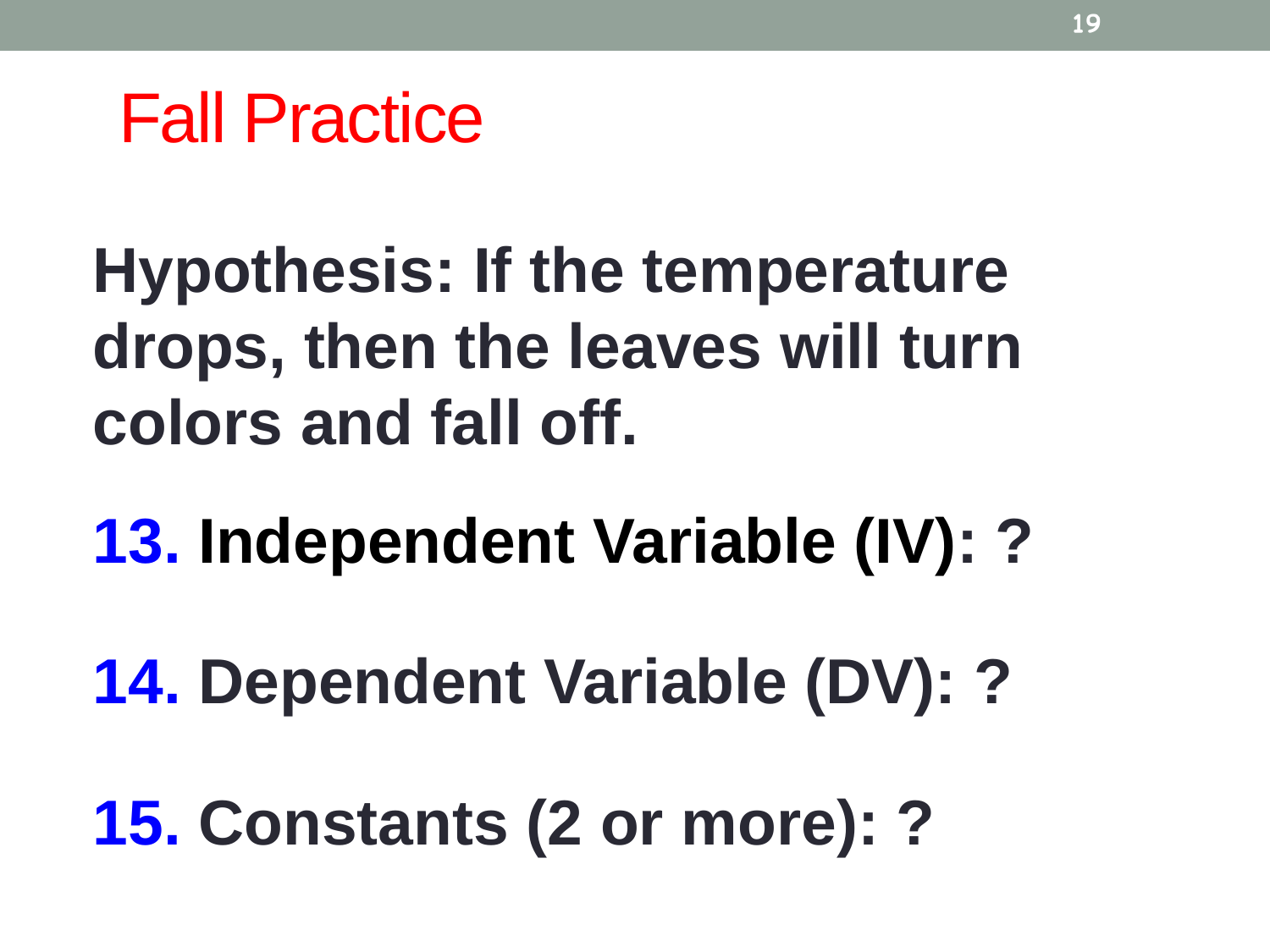

19
# Fall Practice
Hypothesis: If the temperature drops, then the leaves will turn colors and fall off.
13. Independent Variable (IV): ?
14. Dependent Variable (DV): ?
15. Constants (2 or more): ?